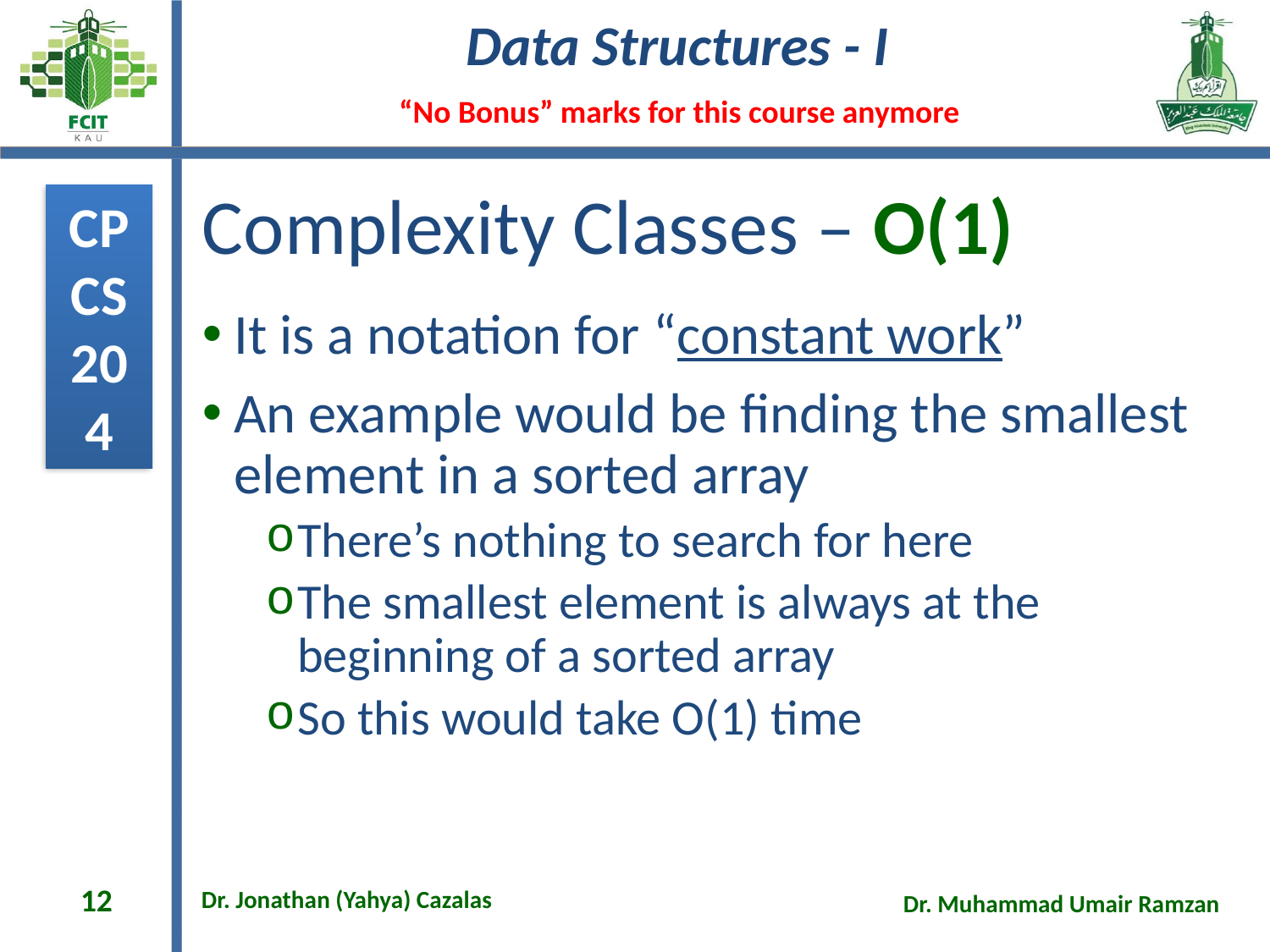

# Complexity Classes – O(1)
It is a notation for “constant work”
An example would be finding the smallest element in a sorted array
There’s nothing to search for here
The smallest element is always at the beginning of a sorted array
So this would take O(1) time

12